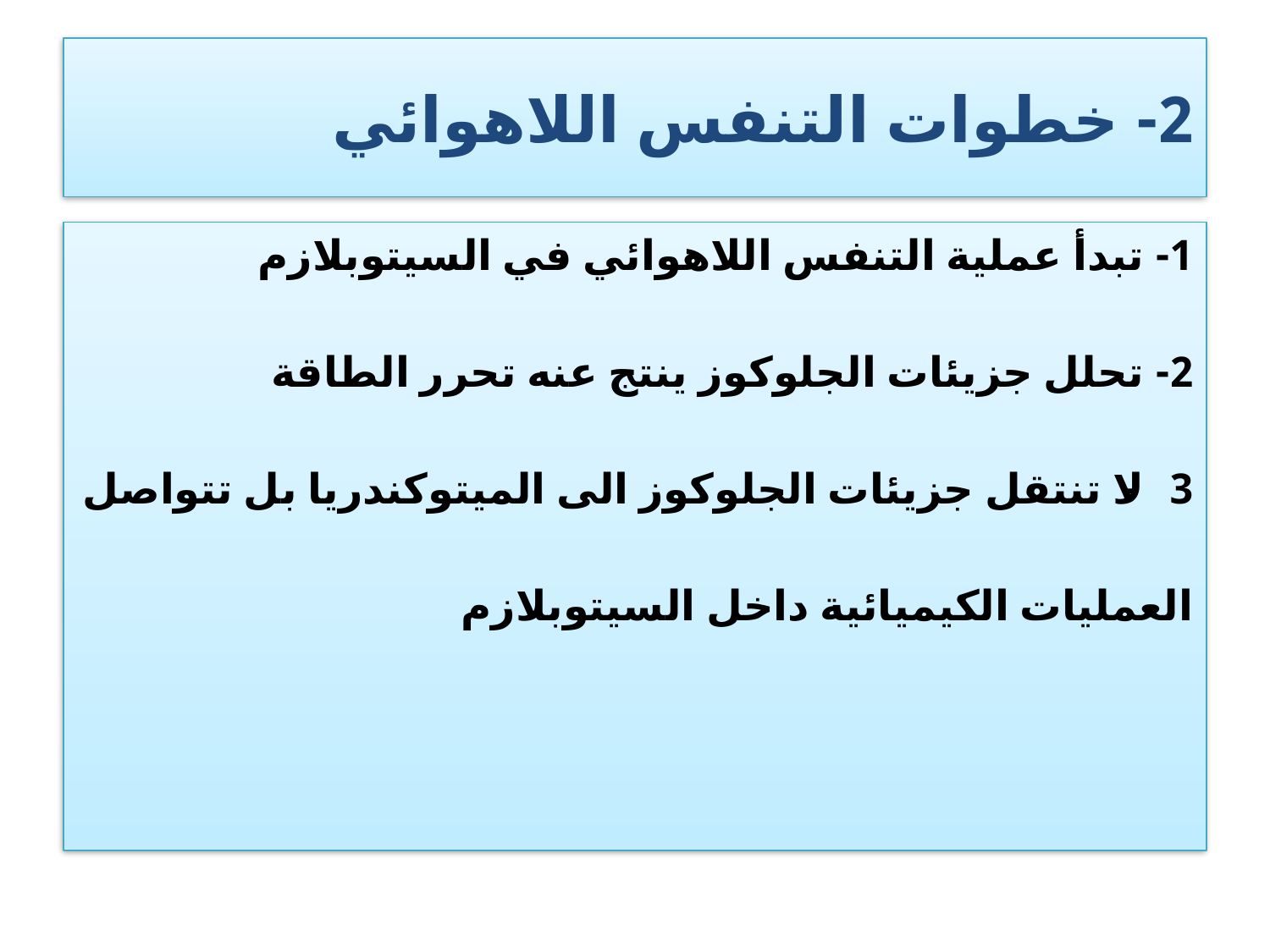

# 2- خطوات التنفس اللاهوائي
1- تبدأ عملية التنفس اللاهوائي في السيتوبلازم

2- تحلل جزيئات الجلوكوز ينتج عنه تحرر الطاقة

3- لا تنتقل جزيئات الجلوكوز الى الميتوكندريا بل تتواصل

العمليات الكيميائية داخل السيتوبلازم